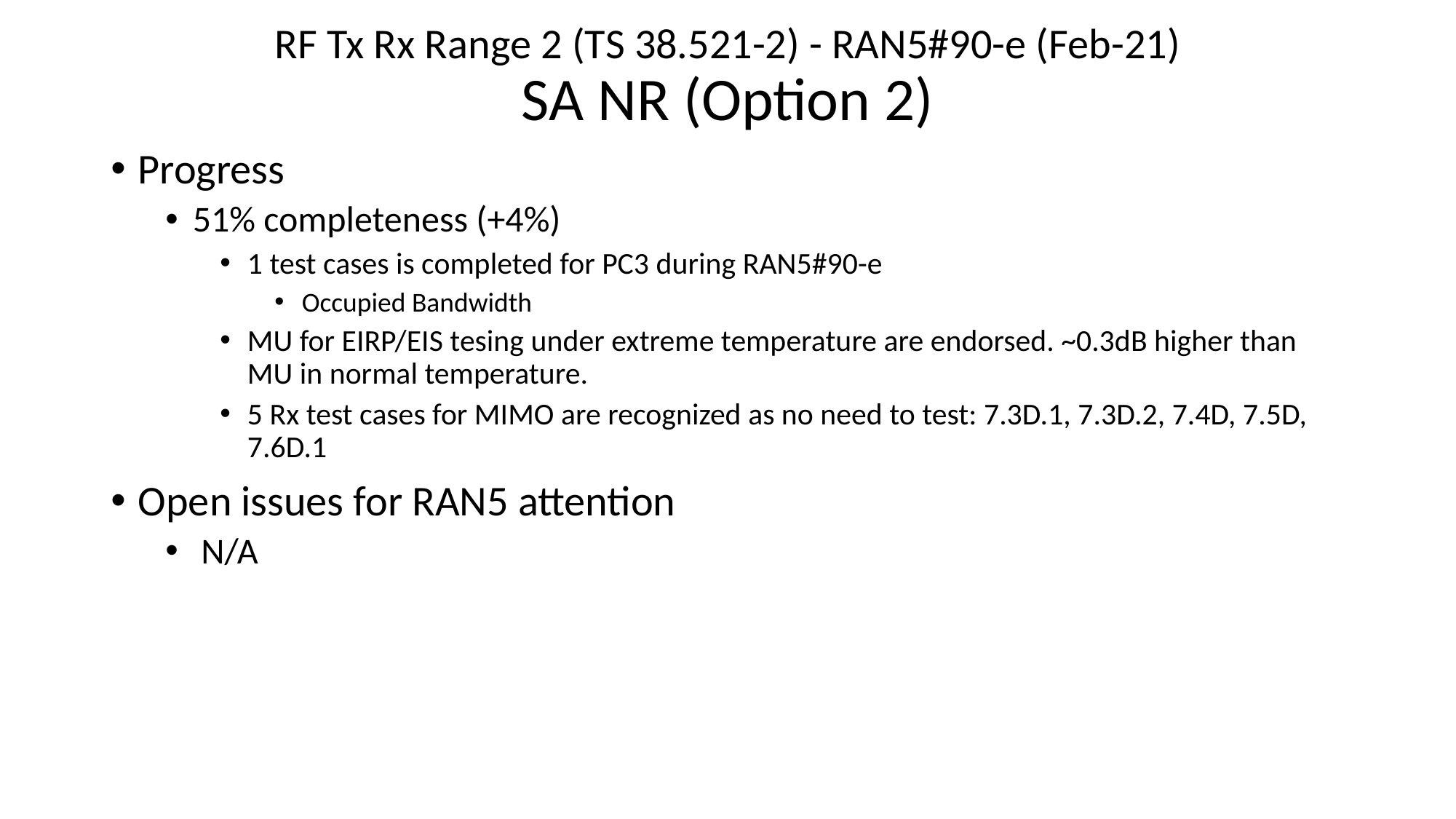

# RF Tx Rx Range 2 (TS 38.521-2) - RAN5#90-e (Feb-21) SA NR (Option 2)
Progress
51% completeness (+4%)
1 test cases is completed for PC3 during RAN5#90-e
Occupied Bandwidth
MU for EIRP/EIS tesing under extreme temperature are endorsed. ~0.3dB higher than MU in normal temperature.
5 Rx test cases for MIMO are recognized as no need to test: 7.3D.1, 7.3D.2, 7.4D, 7.5D, 7.6D.1
Open issues for RAN5 attention
 N/A